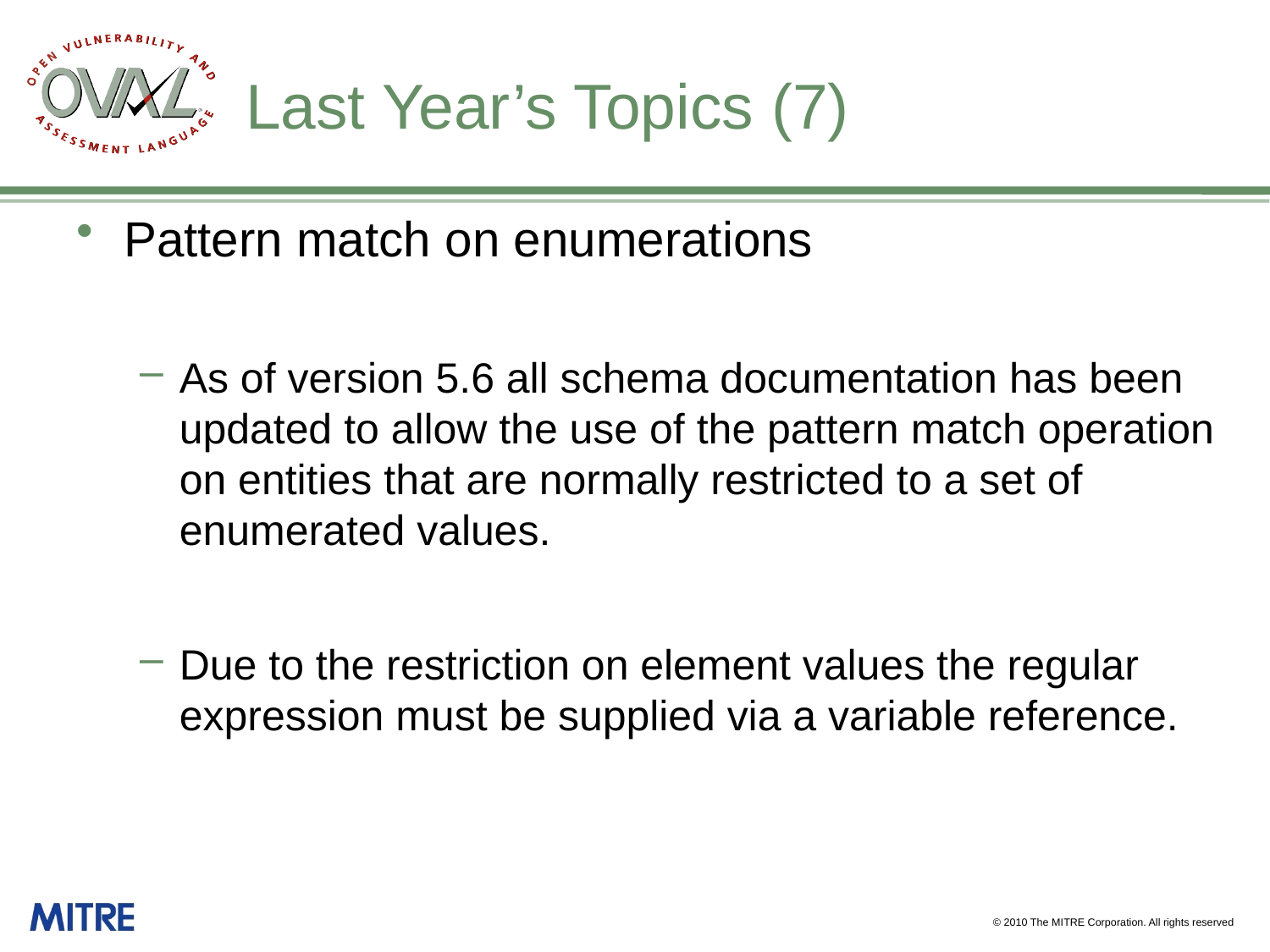

# Last Year’s Topics (7)
Pattern match on enumerations

As of version 5.6 all schema documentation has been updated to allow the use of the pattern match operation on entities that are normally restricted to a set of enumerated values.

Due to the restriction on element values the regular expression must be supplied via a variable reference.